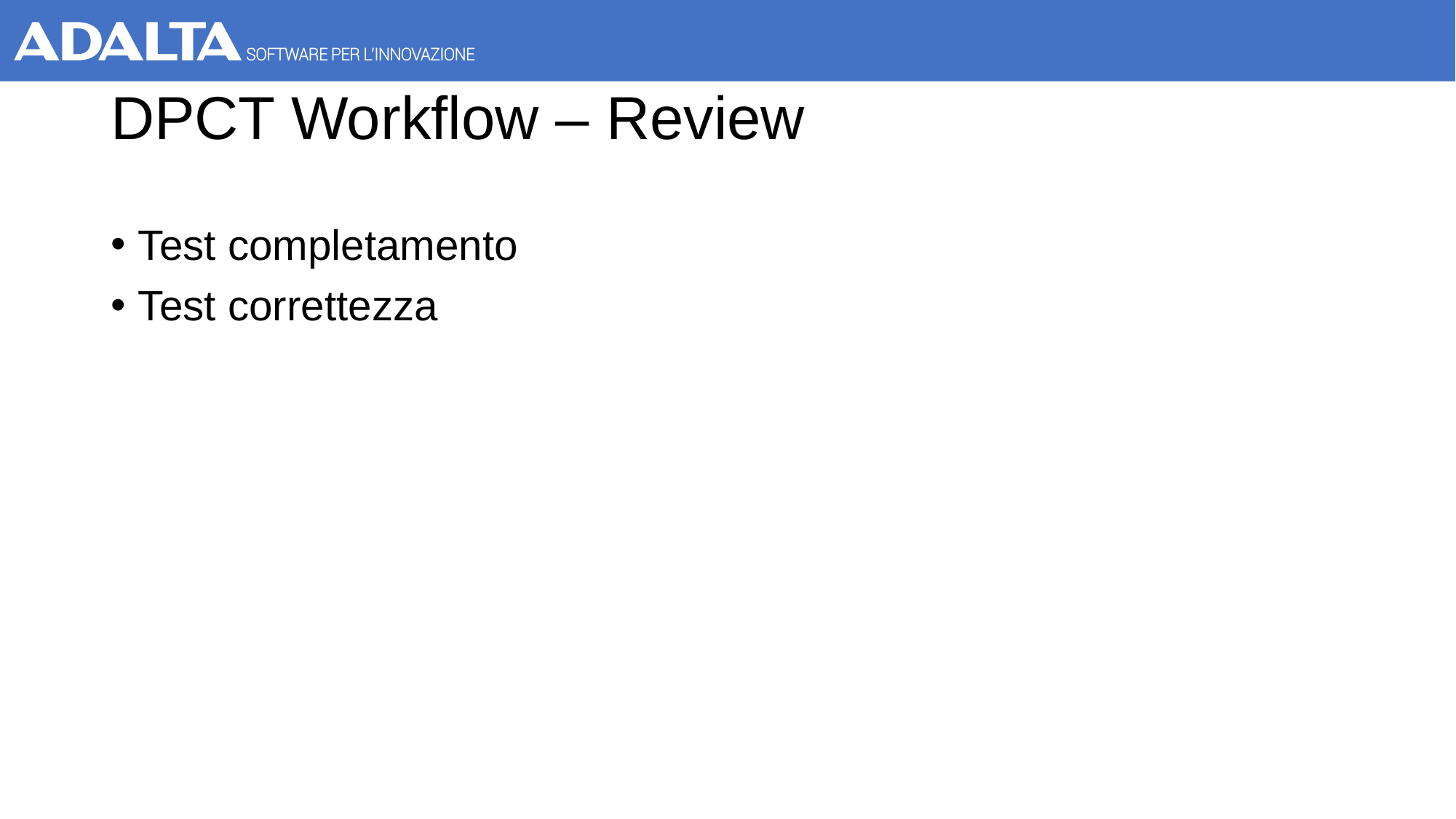

# DPCT Workflow – Review
Test completamento
Test correttezza